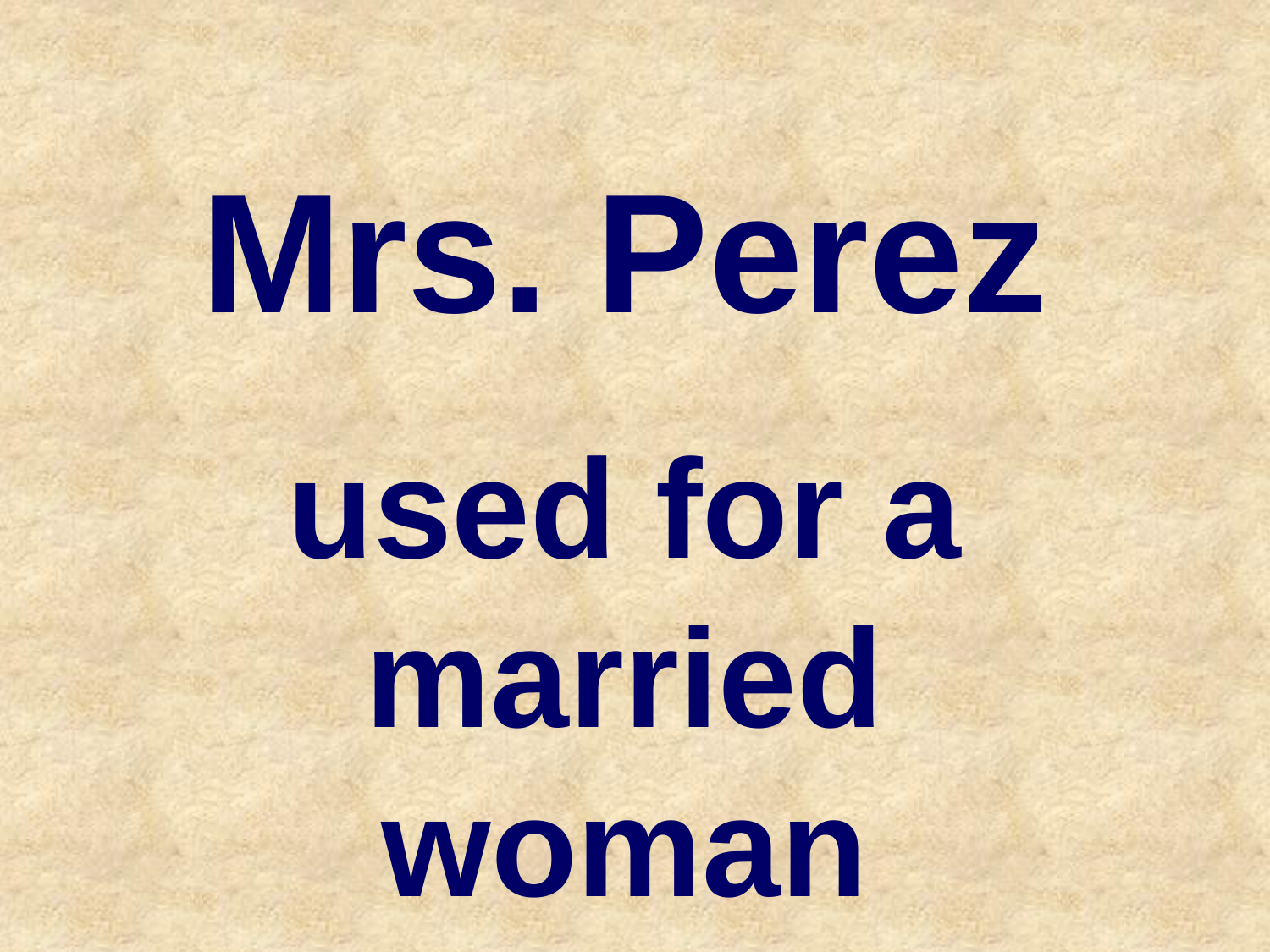

Mrs. Perez
used for a married woman